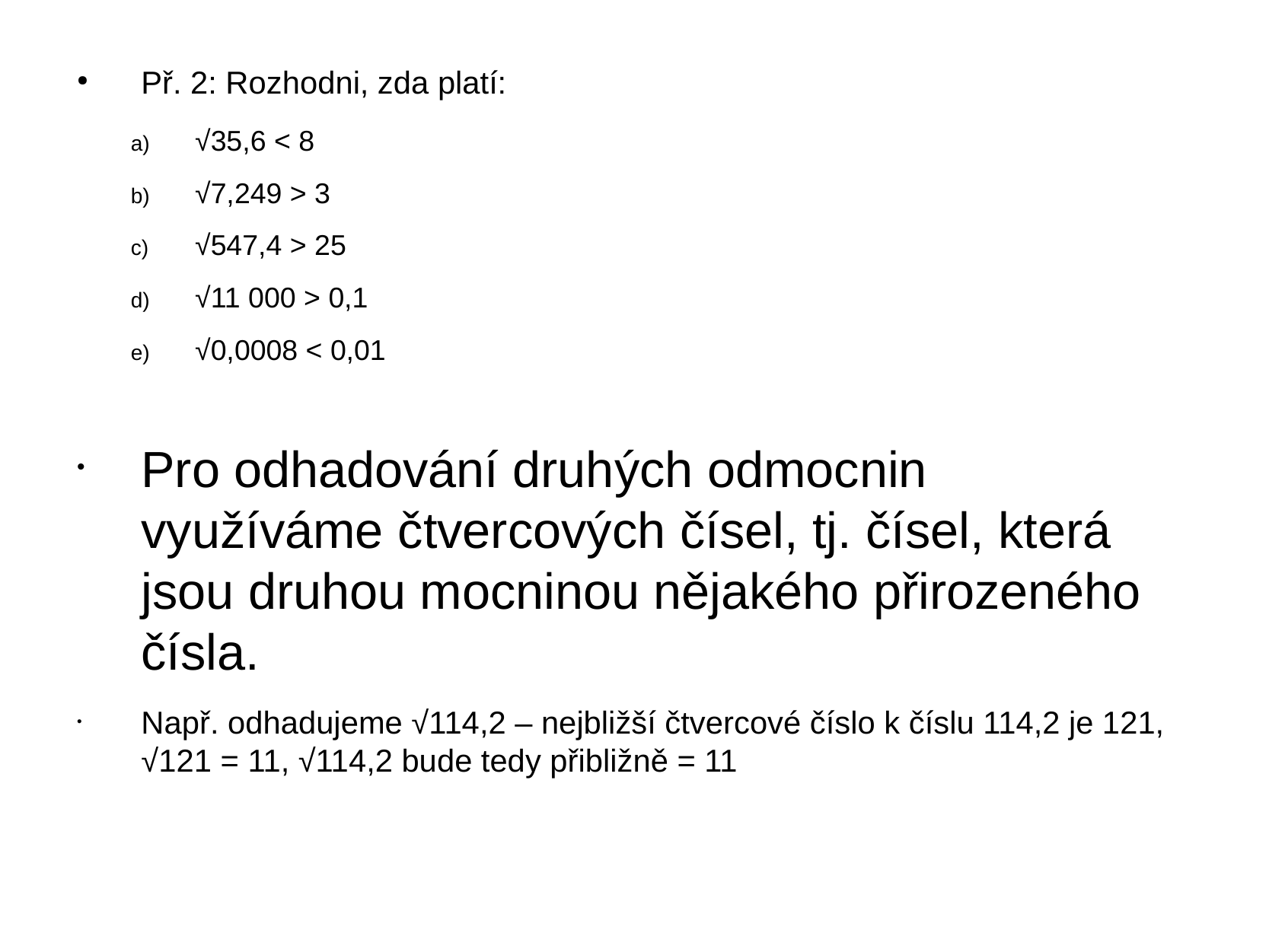

Př. 2: Rozhodni, zda platí:
√35,6 < 8
√7,249 > 3
√547,4 > 25
√11 000 > 0,1
√0,0008 < 0,01

Pro odhadování druhých odmocnin využíváme čtvercových čísel, tj. čísel, která jsou druhou mocninou nějakého přirozeného čísla.
Např. odhadujeme √114,2 – nejbližší čtvercové číslo k číslu 114,2 je 121, √121 = 11, √114,2 bude tedy přibližně = 11